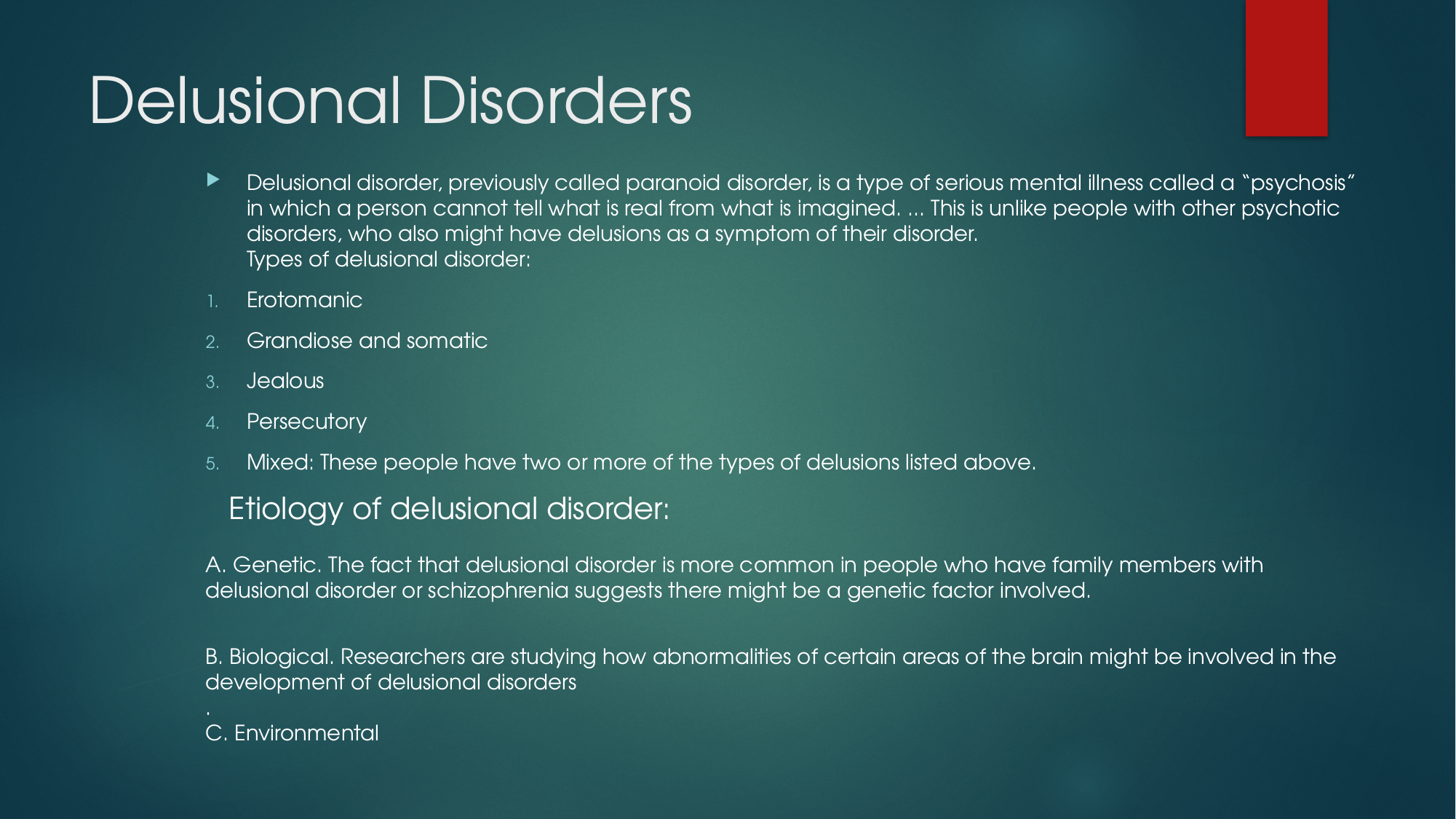

# Delusional Disorders
Delusional disorder, previously called paranoid disorder, is a type of serious mental illness called a “psychosis” in which a person cannot tell what is real from what is imagined. ... This is unlike people with other psychotic disorders, who also might have delusions as a symptom of their disorder.
Types of delusional disorder:
Erotomanic
Grandiose and somatic
Jealous
Persecutory
Mixed: These people have two or more of the types of delusions listed above.
    Etiology of delusional disorder:
A. Genetic. The fact that delusional disorder is more common in people who have family members with delusional disorder or schizophrenia suggests there might be a genetic factor involved.
B. Biological. Researchers are studying how abnormalities of certain areas of the brain might be involved in the development of delusional disorders
.
C. Environmental